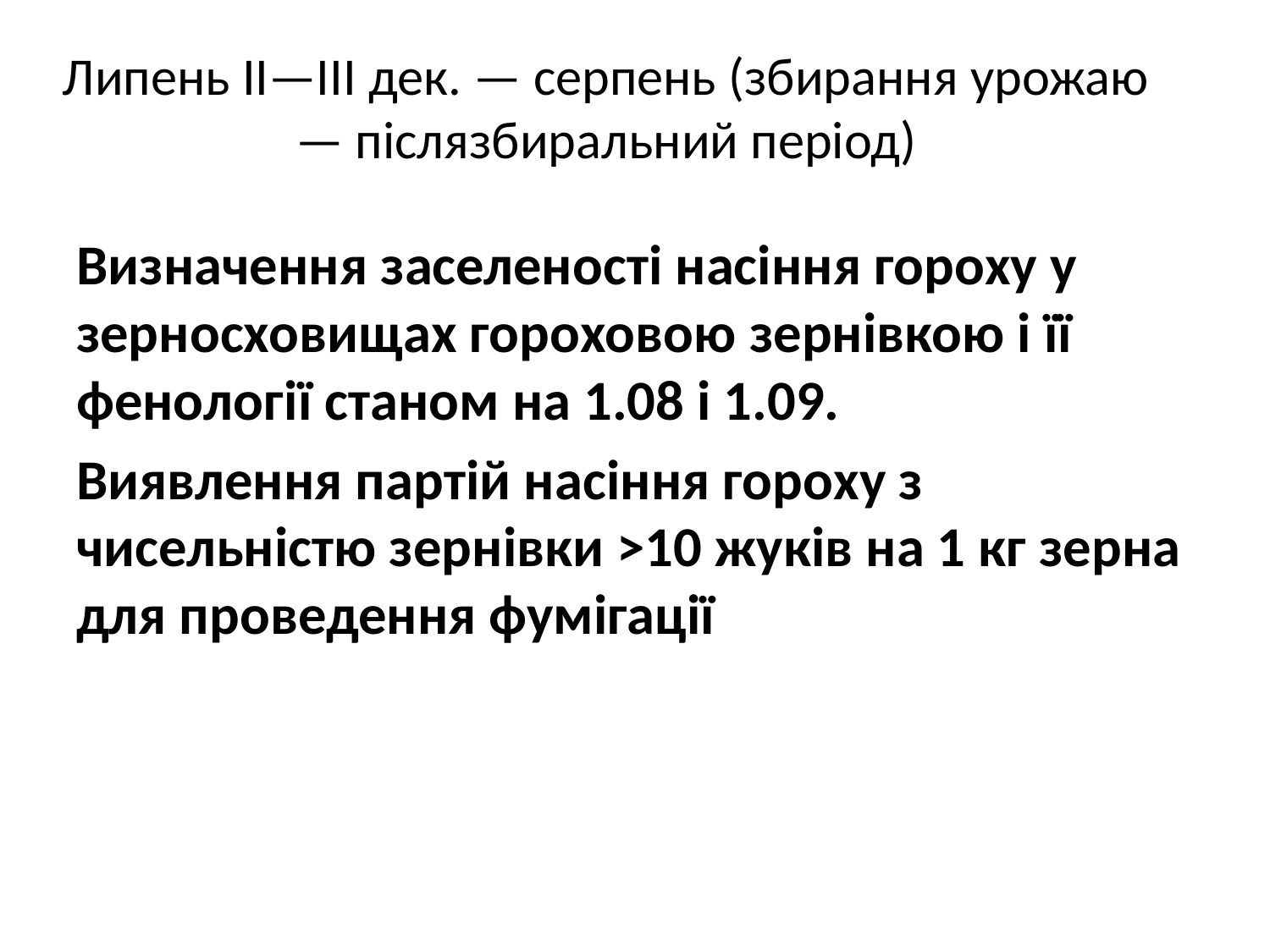

# Липень II—III дек. — серпень (збирання урожаю — післязбиральний період)
Визначення заселеності насіння гороху у зерносховищах гороховою зернівкою і її фенології станом на 1.08 і 1.09.
Виявлення партій насіння гороху з чисельністю зернівки >10 жуків на 1 кг зерна для проведення фумігації